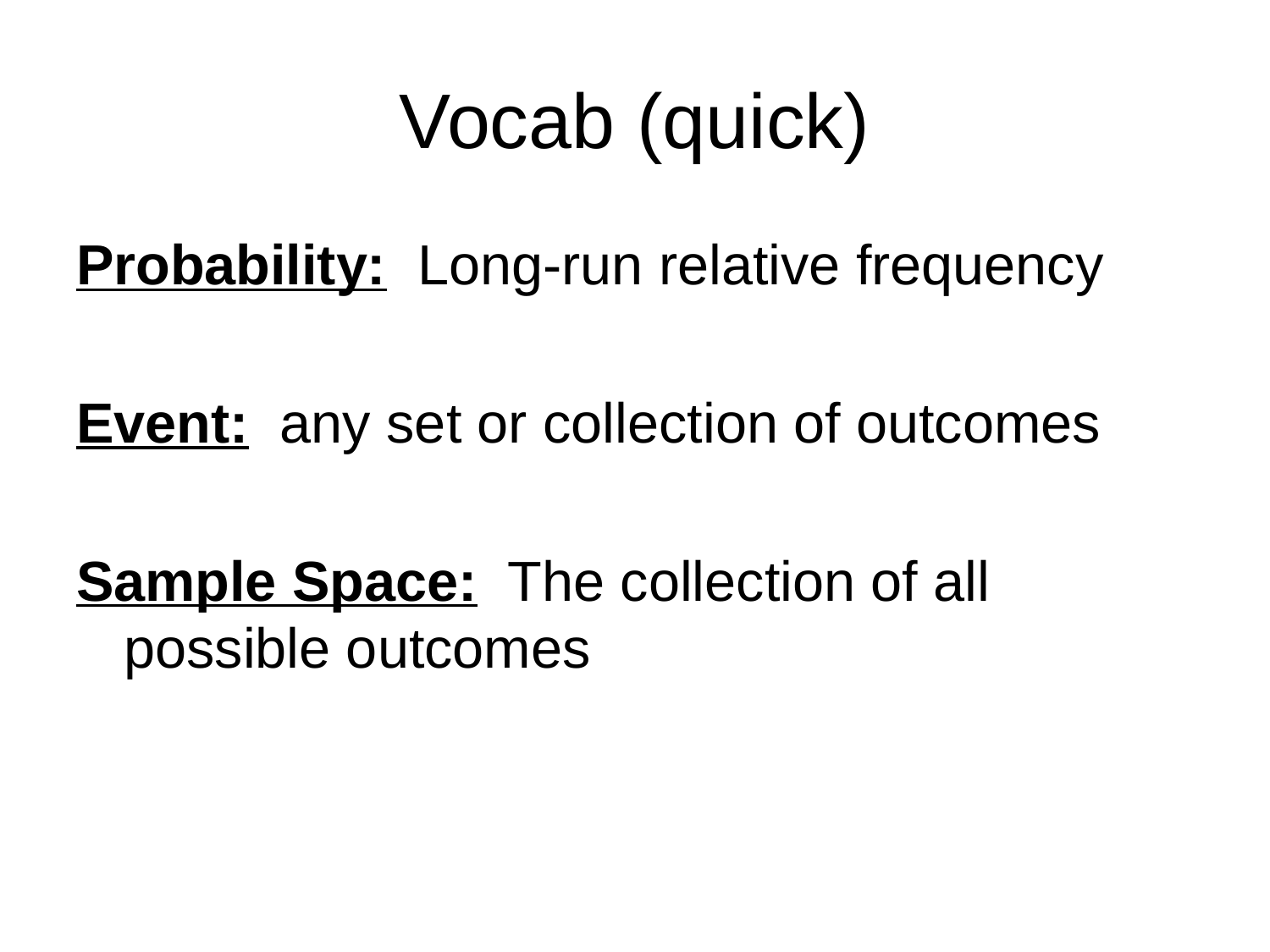

# Vocab (quick)
Probability:  Long-run relative frequency

Event:  any set or collection of outcomes

Sample Space:  The collection of all possible outcomes